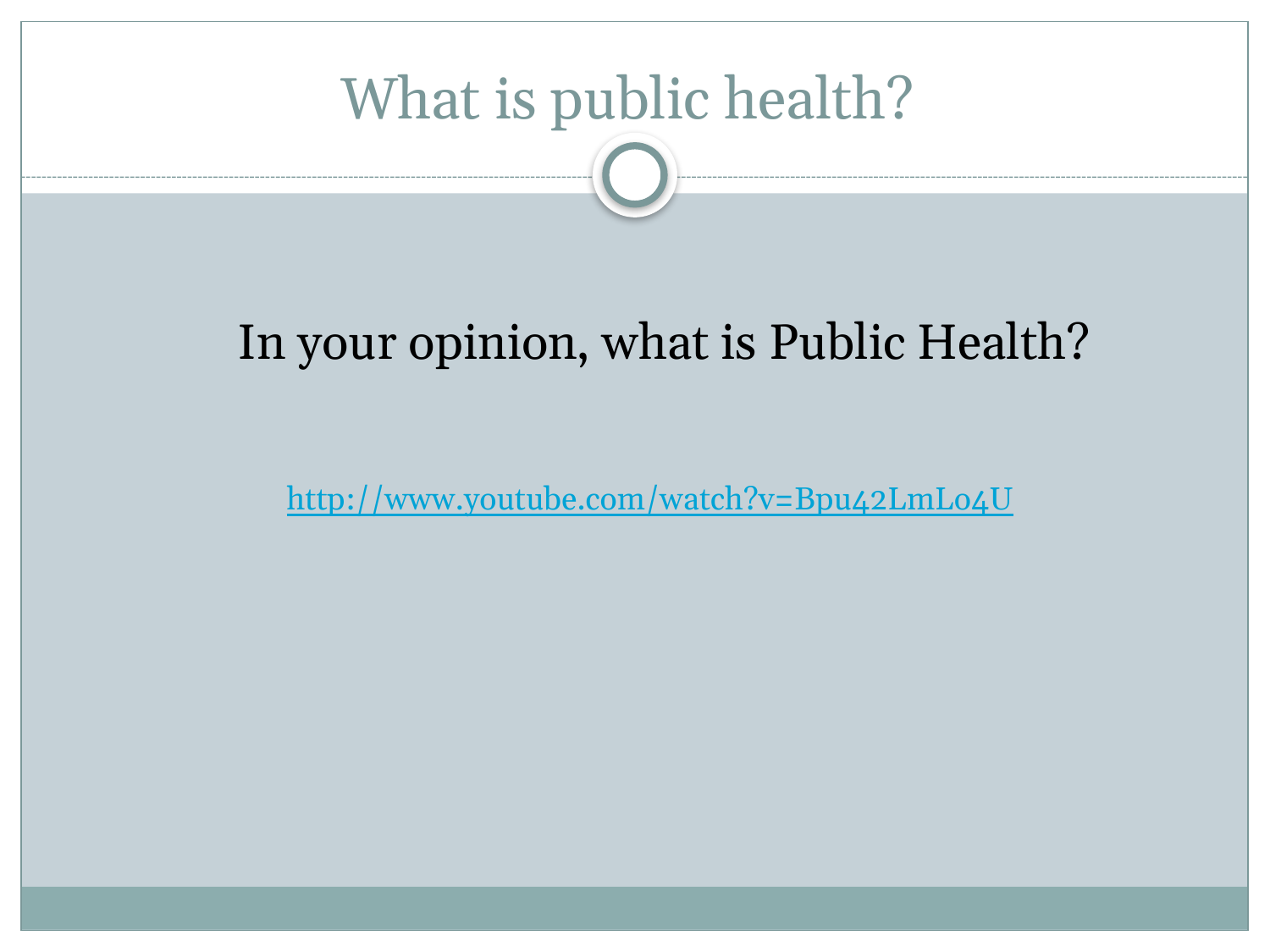

# What is public health?
In your opinion, what is Public Health?

http://www.youtube.com/watch?v=Bpu42LmLo4U